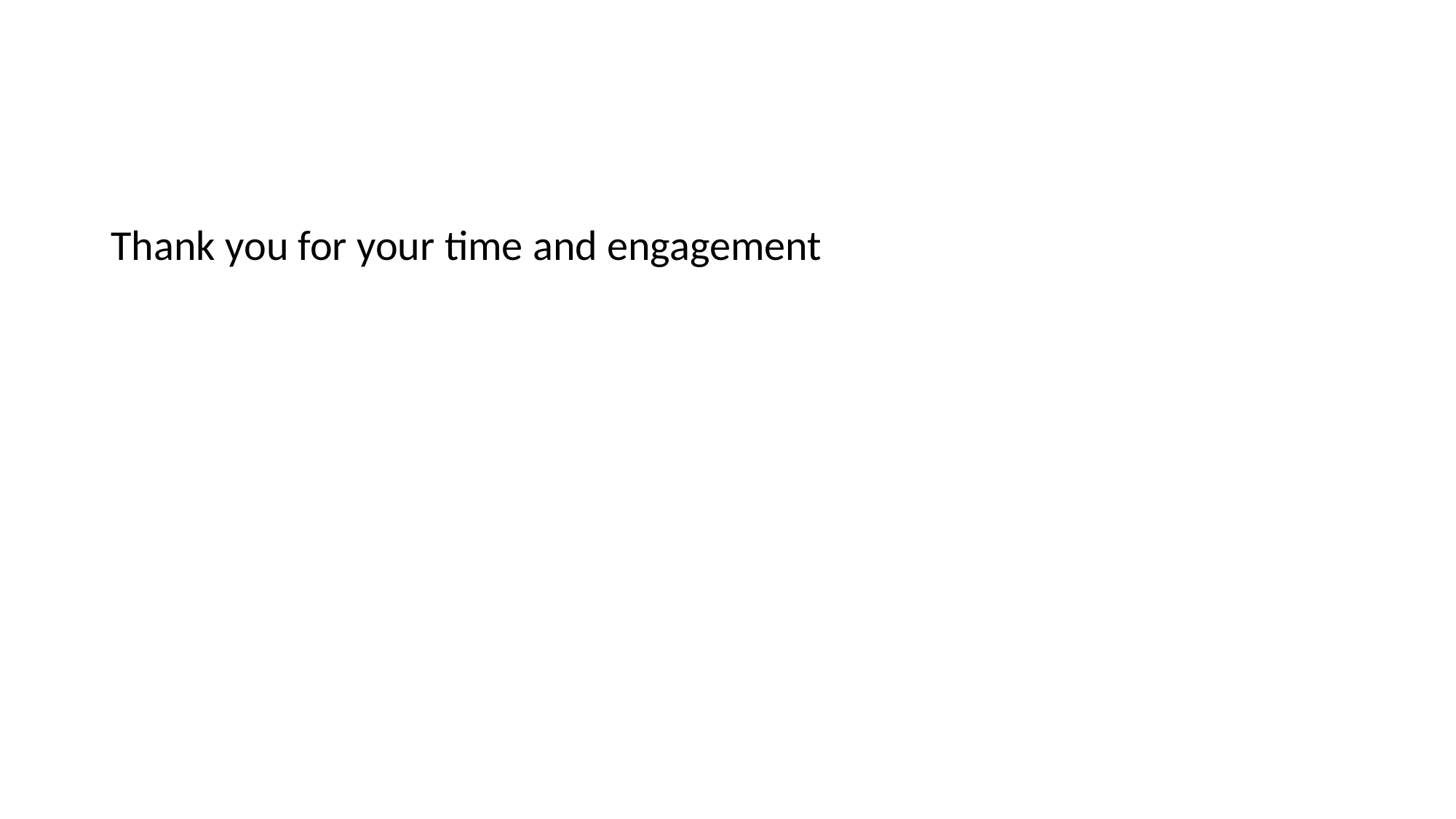

Thank you for your time and engagement